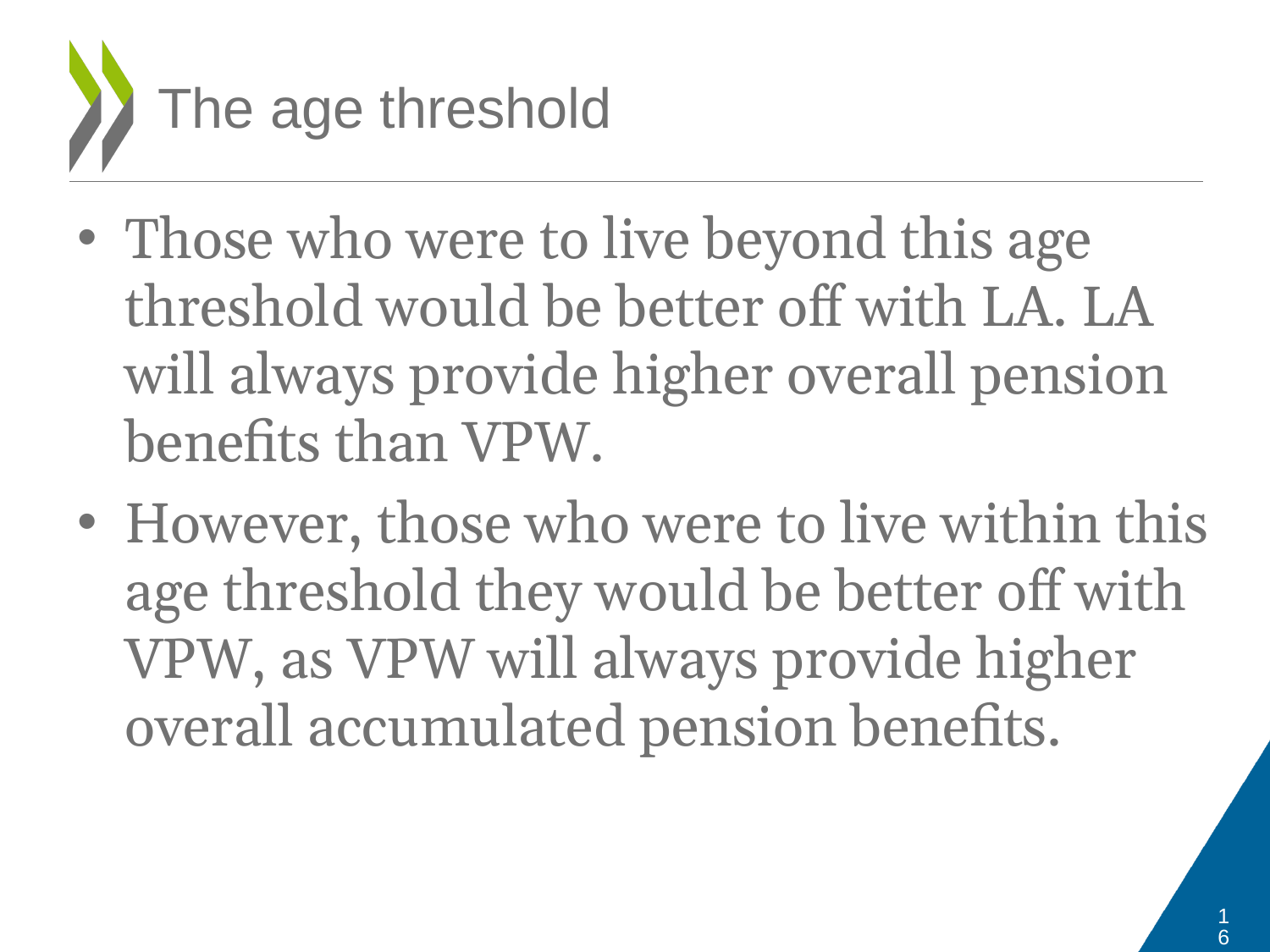

# The age threshold
Those who were to live beyond this age threshold would be better off with LA. LA will always provide higher overall pension benefits than VPW.
However, those who were to live within this age threshold they would be better off with VPW, as VPW will always provide higher overall accumulated pension benefits.
16